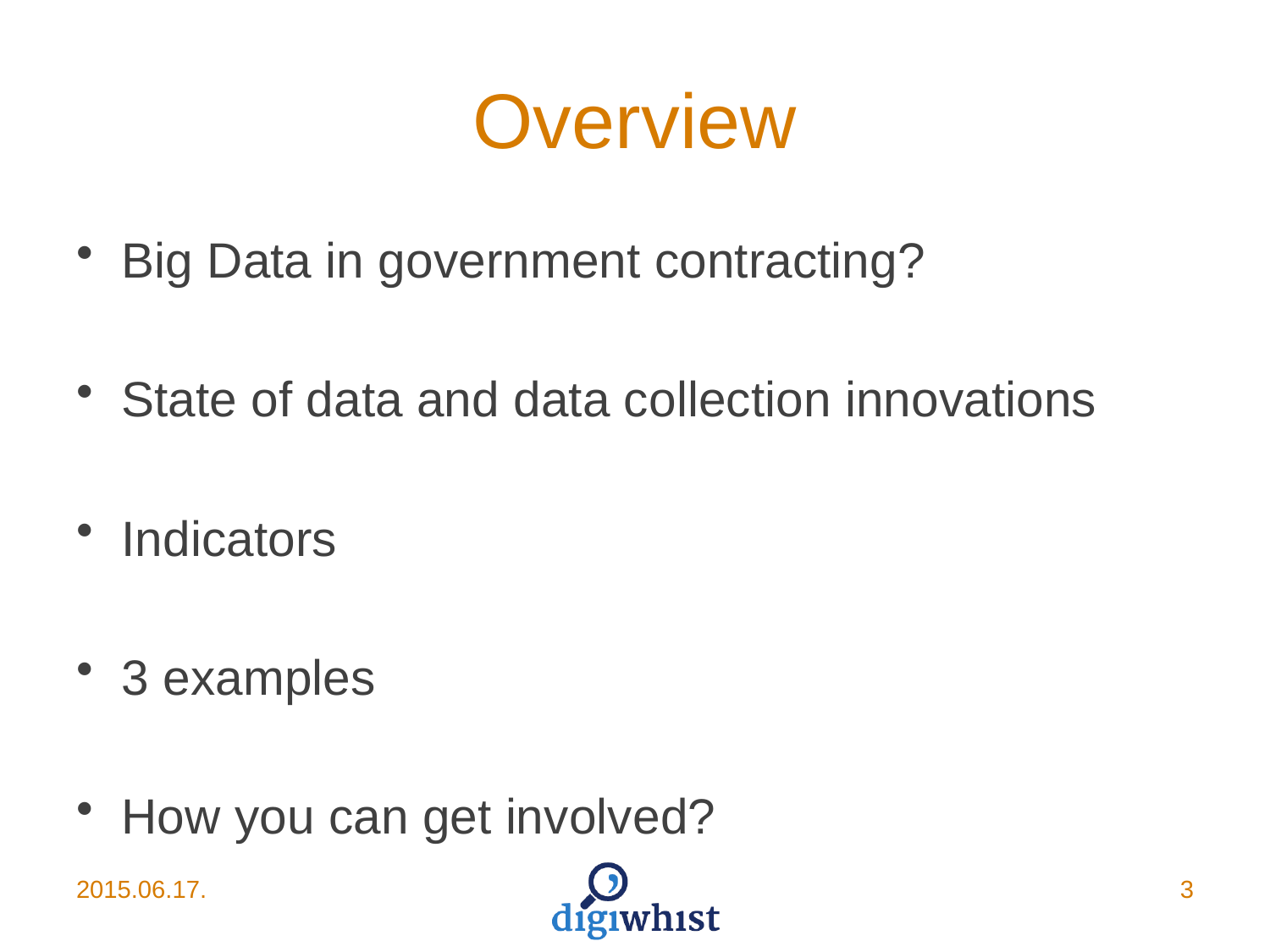

# Overview
Big Data in government contracting?

State of data and data collection innovations

Indicators

3 examples

How you can get involved?

2015.06.17.
3